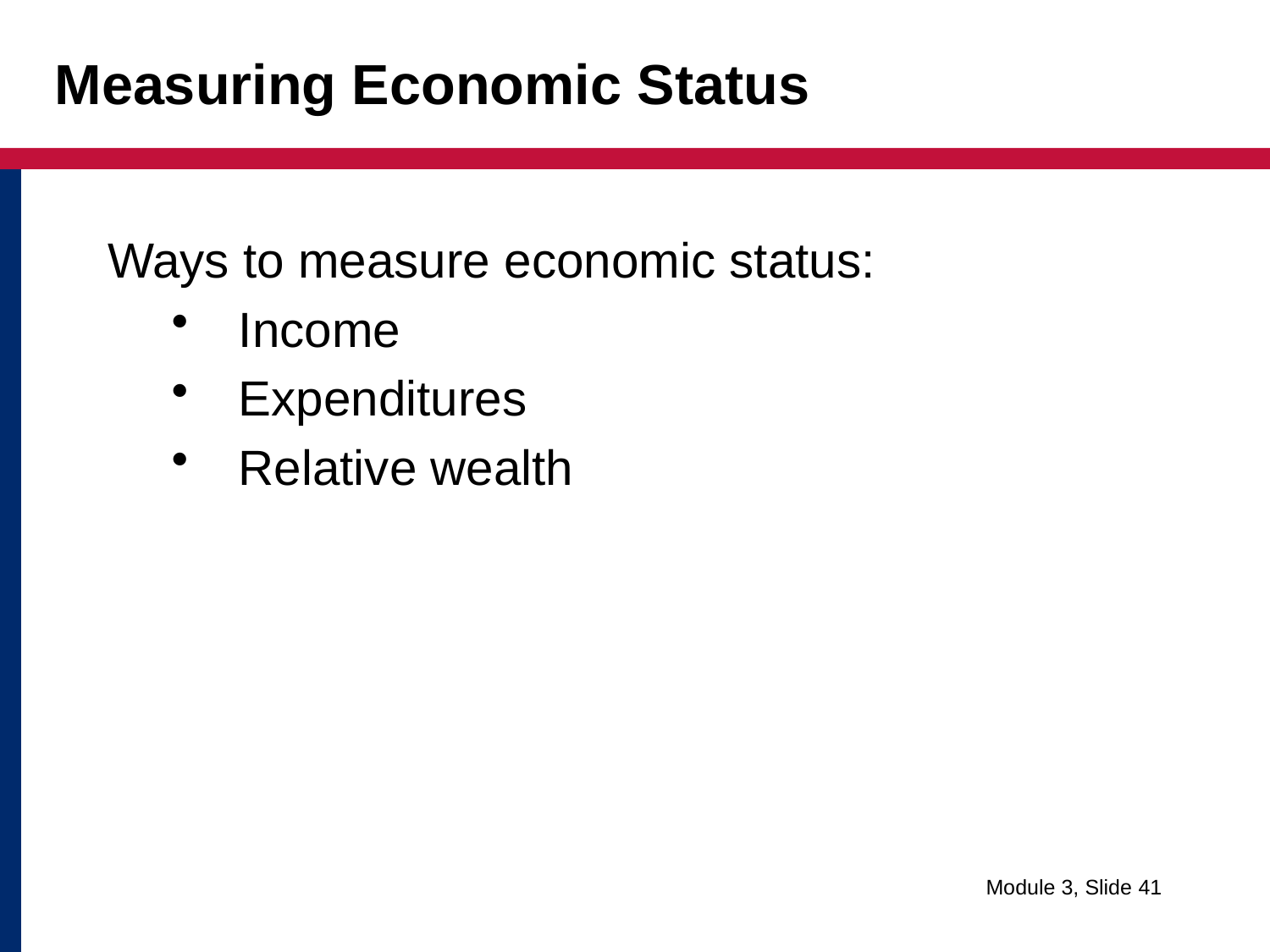

# Measuring Economic Status

Ways to measure economic status:
  Income
  Expenditures
  Relative wealth

Module 3, Slide 41